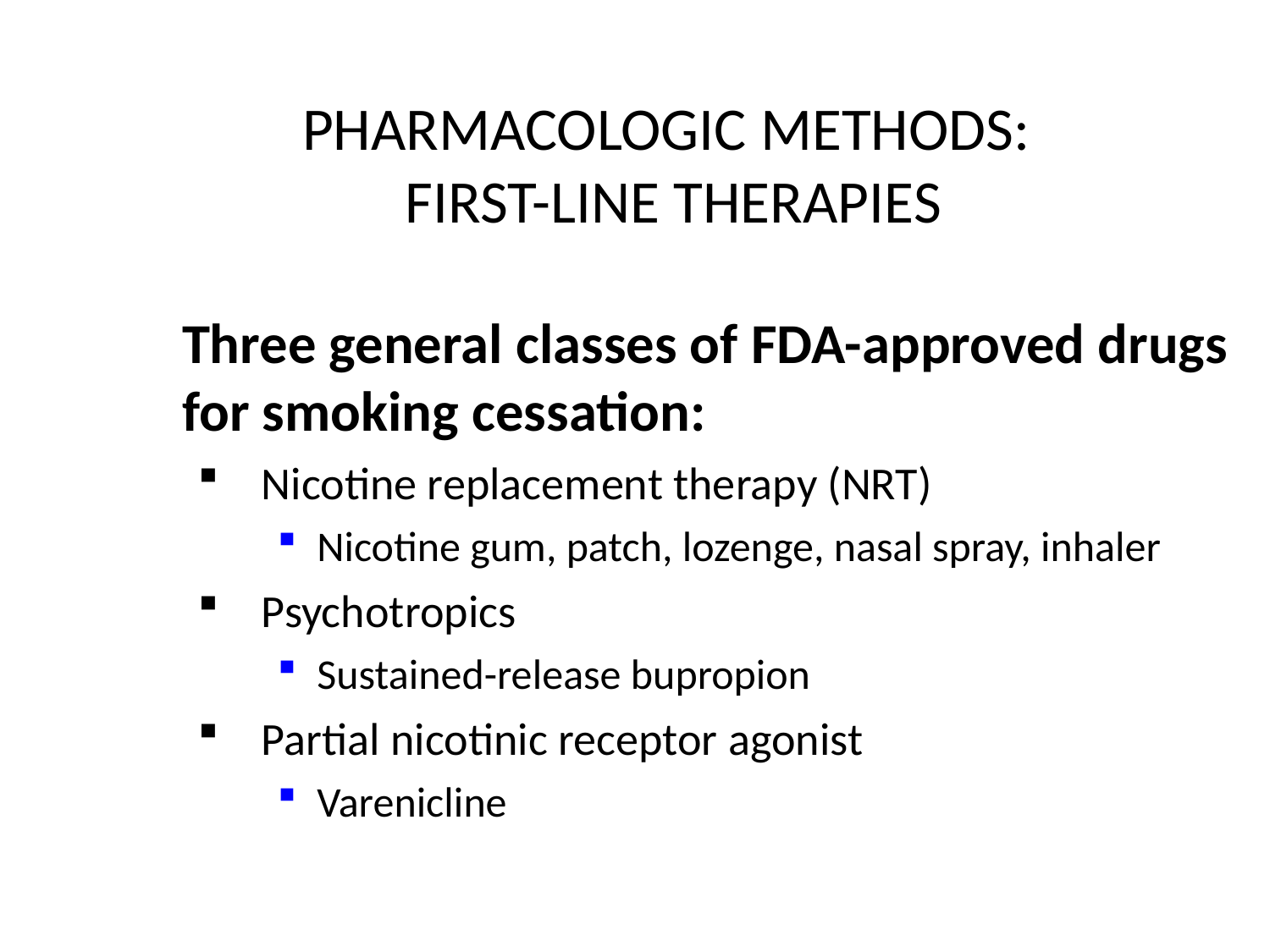

PHARMACOLOGIC METHODS:
FIRST-LINE THERAPIES
Three general classes of FDA-approved drugs for smoking cessation:
Nicotine replacement therapy (NRT)
Nicotine gum, patch, lozenge, nasal spray, inhaler
Psychotropics
Sustained-release bupropion
Partial nicotinic receptor agonist
Varenicline